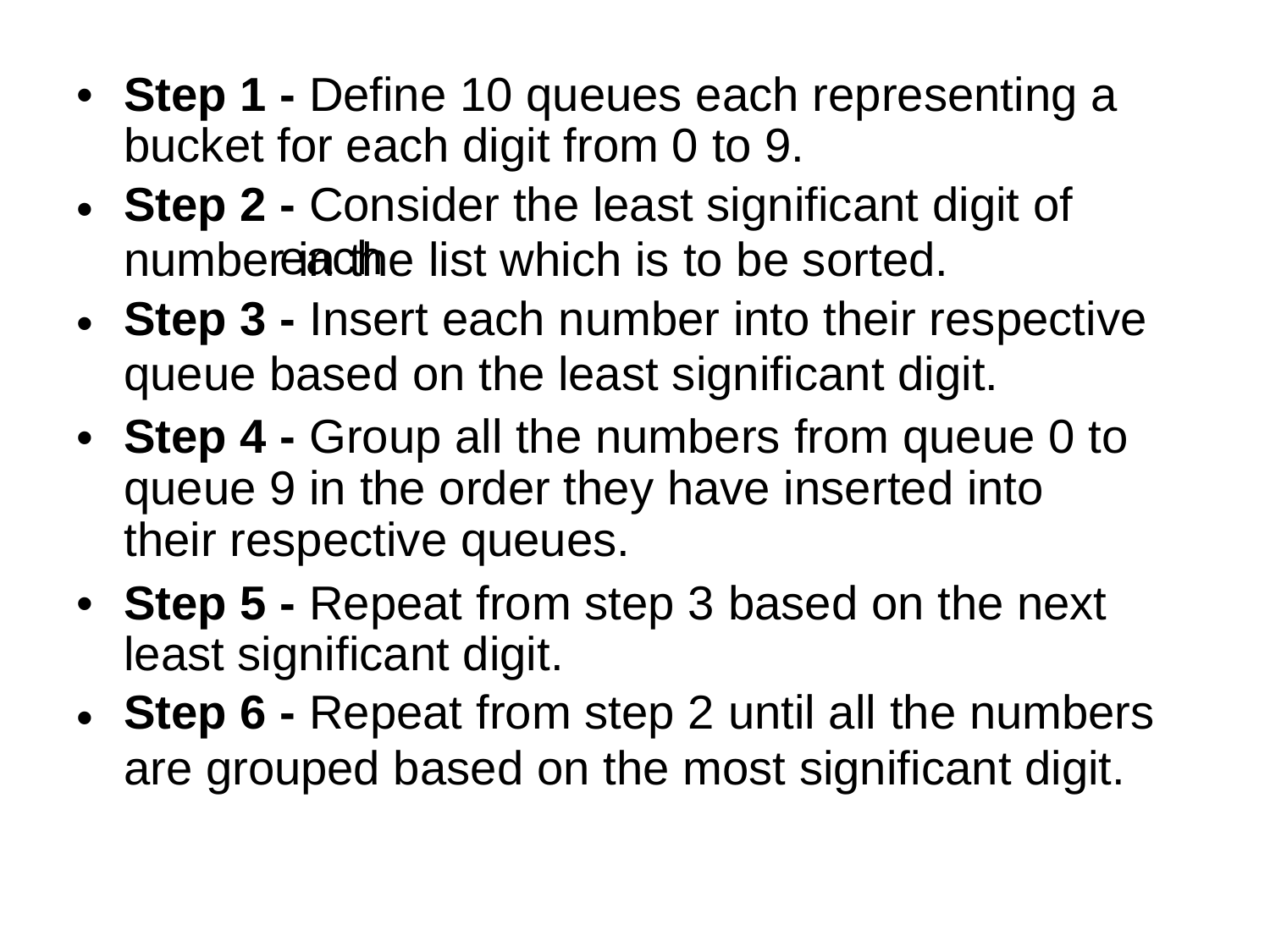

•
Step 1
bucket
Step 2
- Define 10 queues each representing a
for each digit from 0 to 9.
- Consider the least significant digit of each
•
number in the list which is to be sorted.
Step 3 - Insert each number into their respective
queue based on the least significant digit.
Step 4 - Group all the numbers from queue 0 to queue 9 in the order they have inserted into their respective queues.
•
•
•
Step
least
Step
5 - Repeat from step 3 based on the next
significant digit.
6 - Repeat from step 2 until all the numbers
•
are grouped based on the most significant digit.